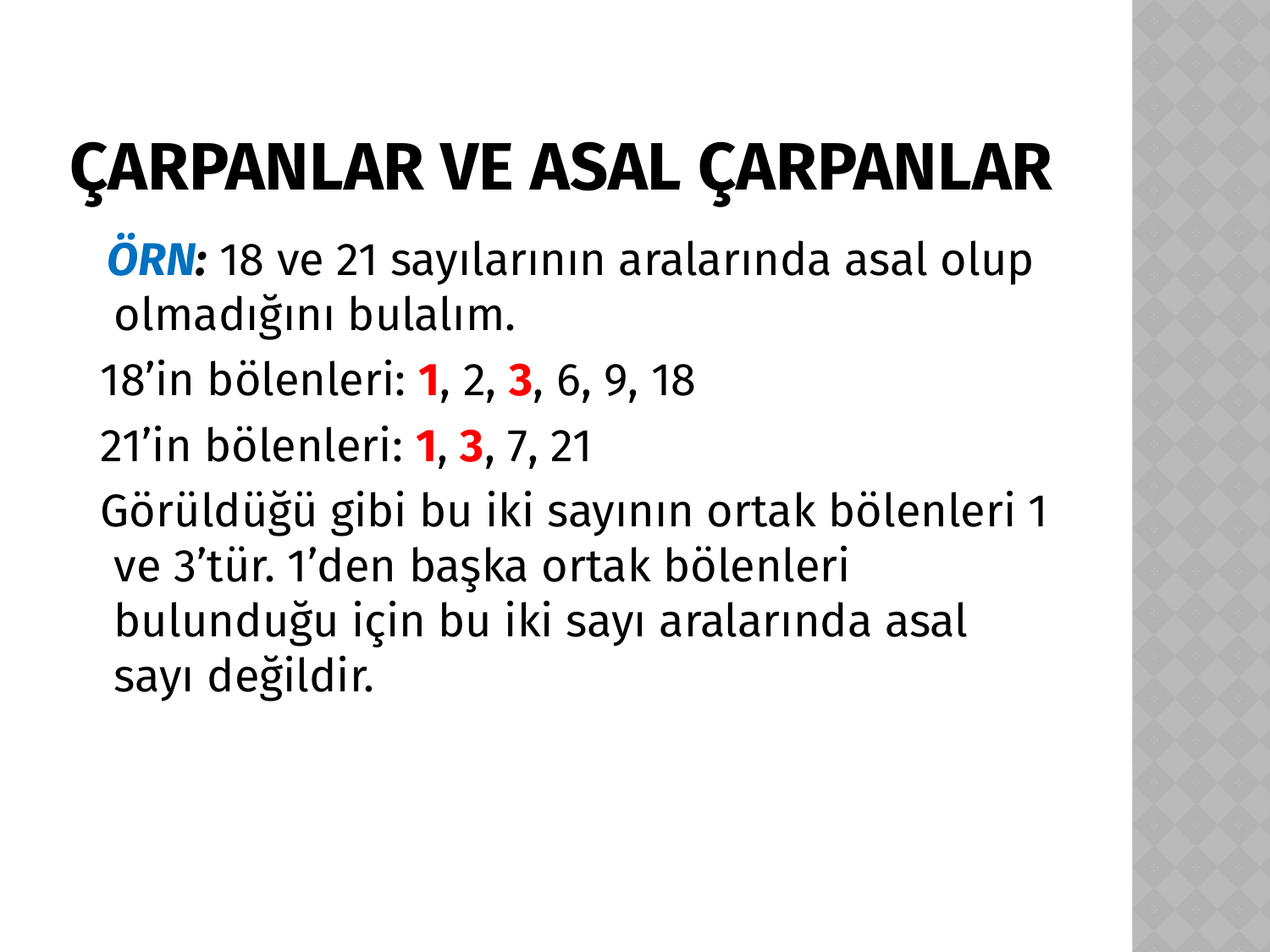

# Çarpanlar ve asal çarpanlar
   ÖRN: 18 ve 21 sayılarının aralarında asal olup olmadığını bulalım.
  18’in bölenleri: 1, 2, 3, 6, 9, 18
  21’in bölenleri: 1, 3, 7, 21
  Görüldüğü gibi bu iki sayının ortak bölenleri 1 ve 3’tür. 1’den başka ortak bölenleri bulunduğu için bu iki sayı aralarında asal sayı değildir.